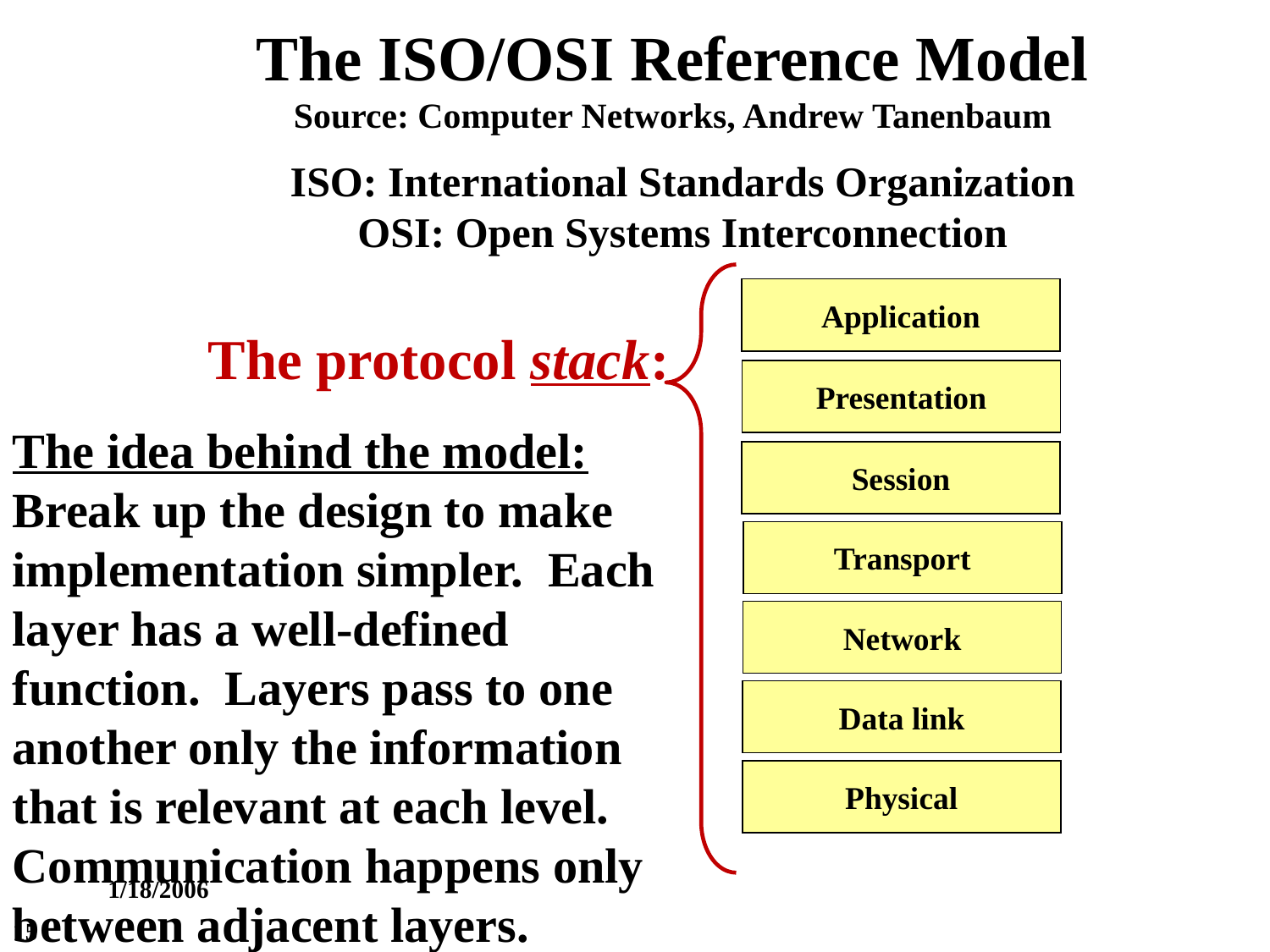

15
The ISO/OSI Reference Model
Source: Computer Networks, Andrew Tanenbaum
ISO: International Standards Organization
OSI: Open Systems Interconnection

Application
The protocol stack:
Presentation
The idea behind the model: Break up the design to make implementation simpler.  Each layer has a well-defined function.  Layers pass to one another only the information that is relevant at each level.  Communication happens only between adjacent layers.
Session
Transport
Network
Data link
Physical
1/18/2006